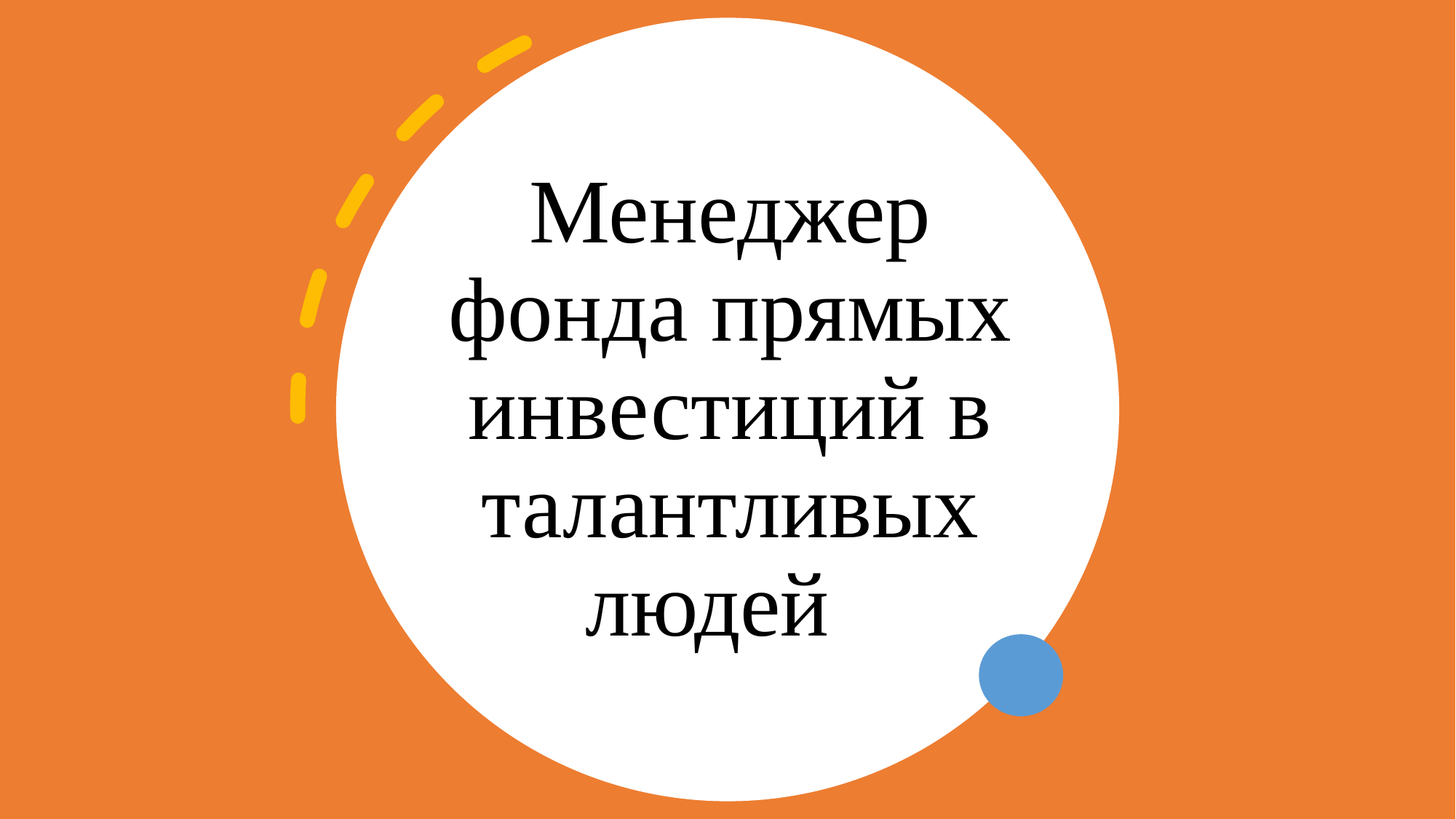

# Менеджер фонда прямых инвестиций в талантливых людей